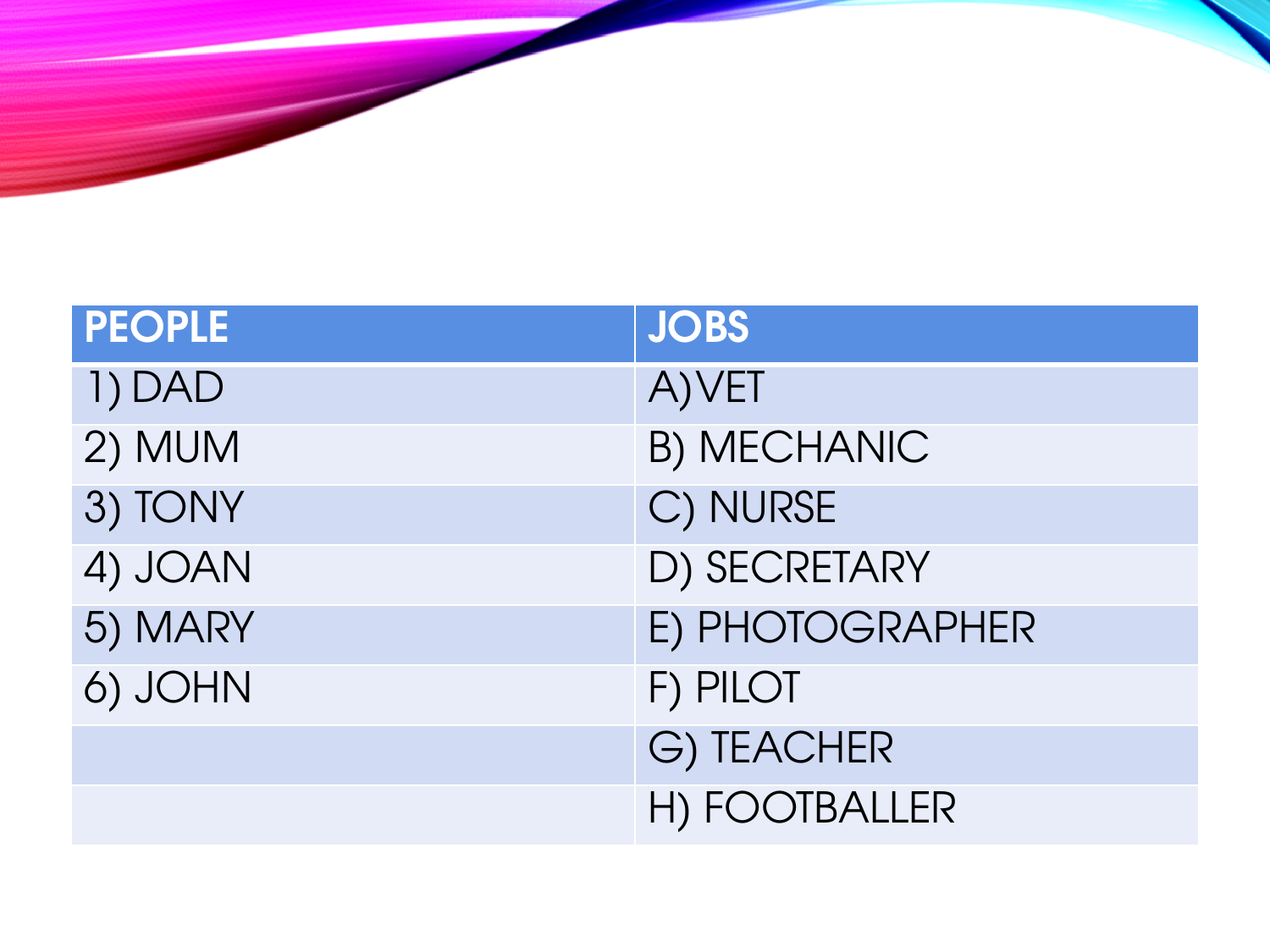

#
| PEOPLE | JOBS |
| --- | --- |
| DAD | VET |
| 2) MUM | B) MECHANIC |
| 3) TONY | C) NURSE |
| 4) JOAN | D) SECRETARY |
| 5) MARY | E) PHOTOGRAPHER |
| 6) JOHN | F) PILOT |
|  | G) TEACHER |
|  | H) FOOTBALLER |